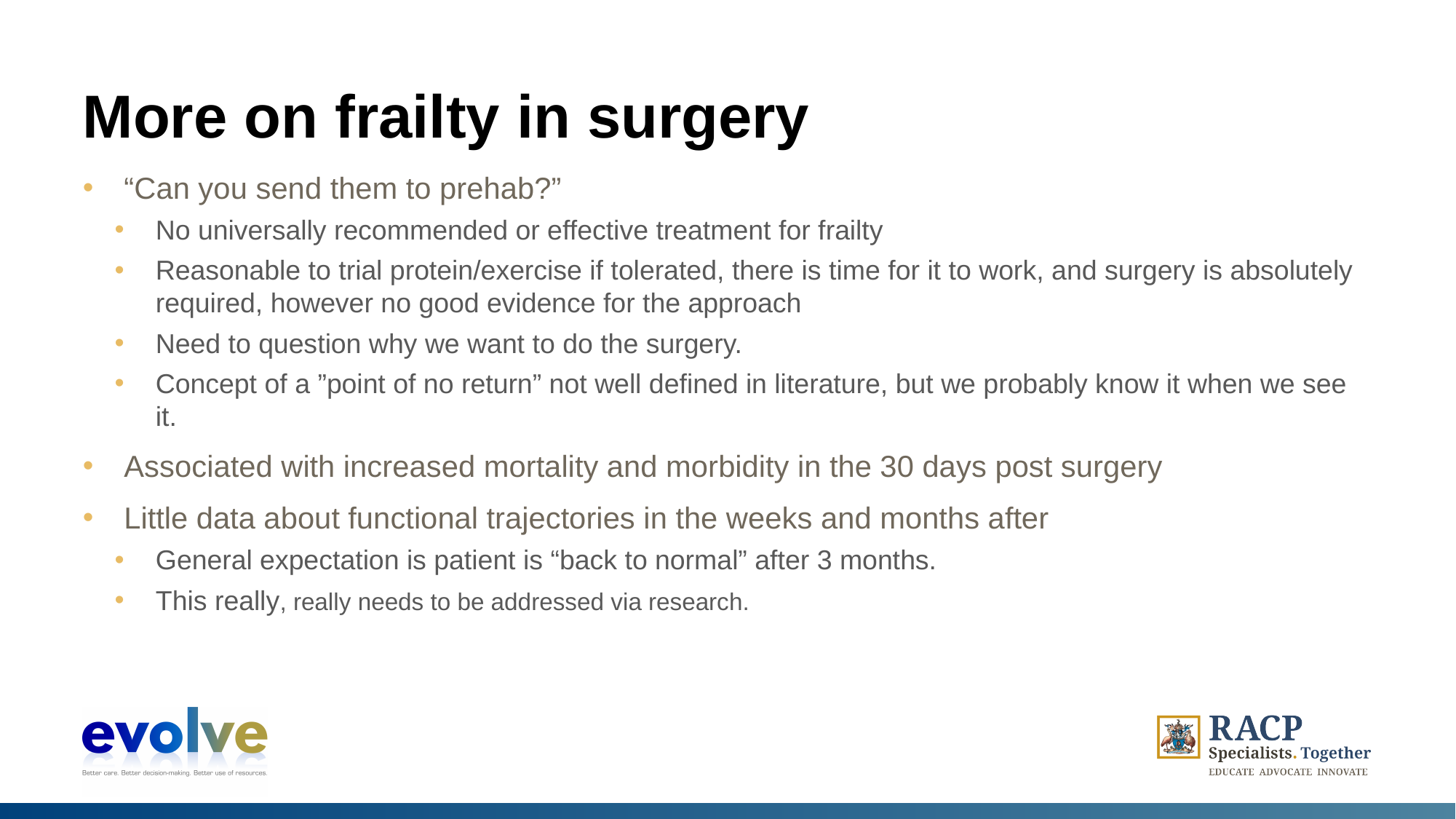

# More on frailty in surgery
“Can you send them to prehab?”
No universally recommended or effective treatment for frailty
Reasonable to trial protein/exercise if tolerated, there is time for it to work, and surgery is absolutely required, however no good evidence for the approach
Need to question why we want to do the surgery.
Concept of a ”point of no return” not well defined in literature, but we probably know it when we see it.
Associated with increased mortality and morbidity in the 30 days post surgery
Little data about functional trajectories in the weeks and months after
General expectation is patient is “back to normal” after 3 months.
This really, really needs to be addressed via research.